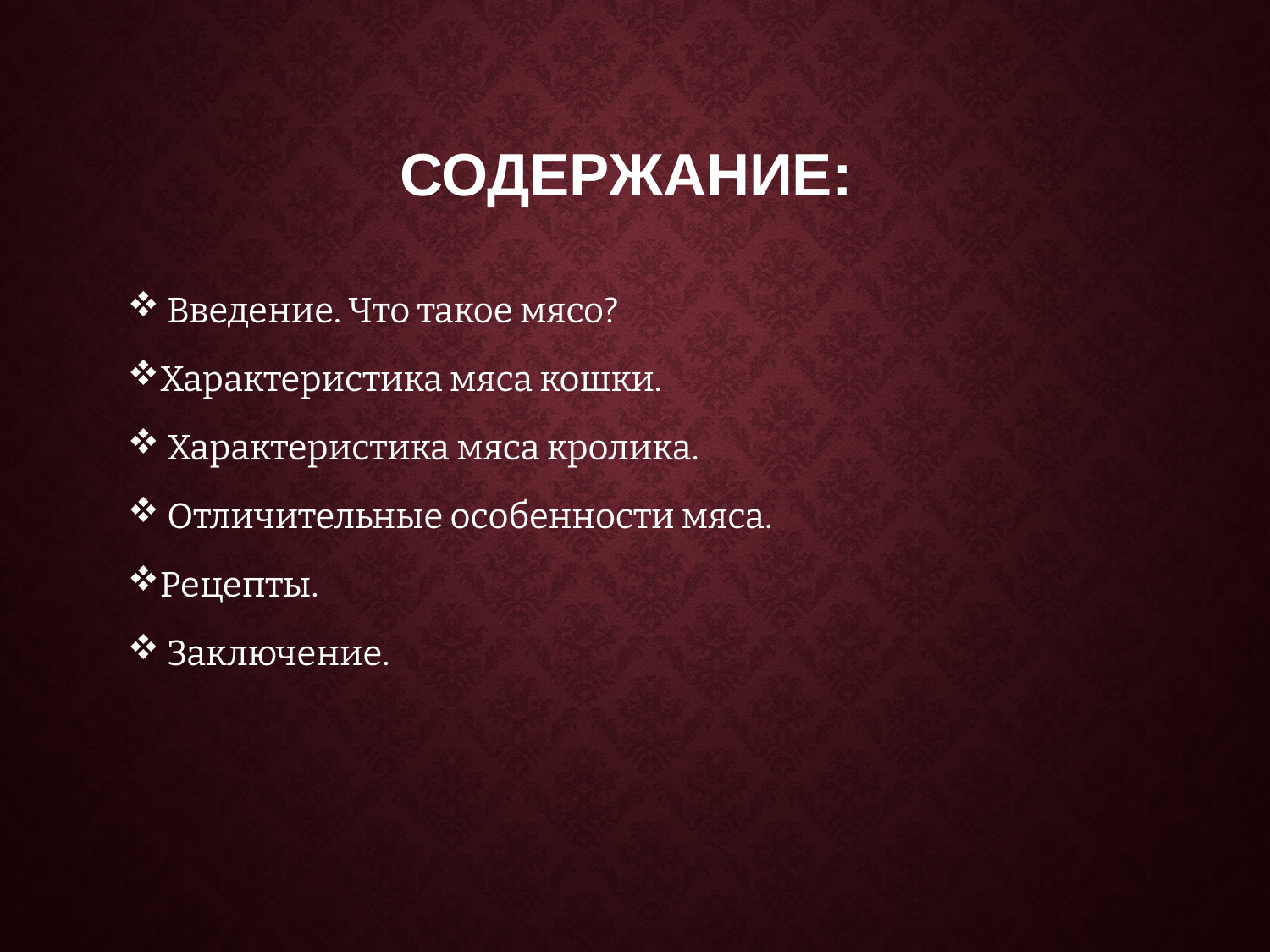

# Содержание:
 Введение. Что такое мясо?
Характеристика мяса кошки.
 Характеристика мяса кролика.
 Отличительные особенности мяса.
Рецепты.
 Заключение.